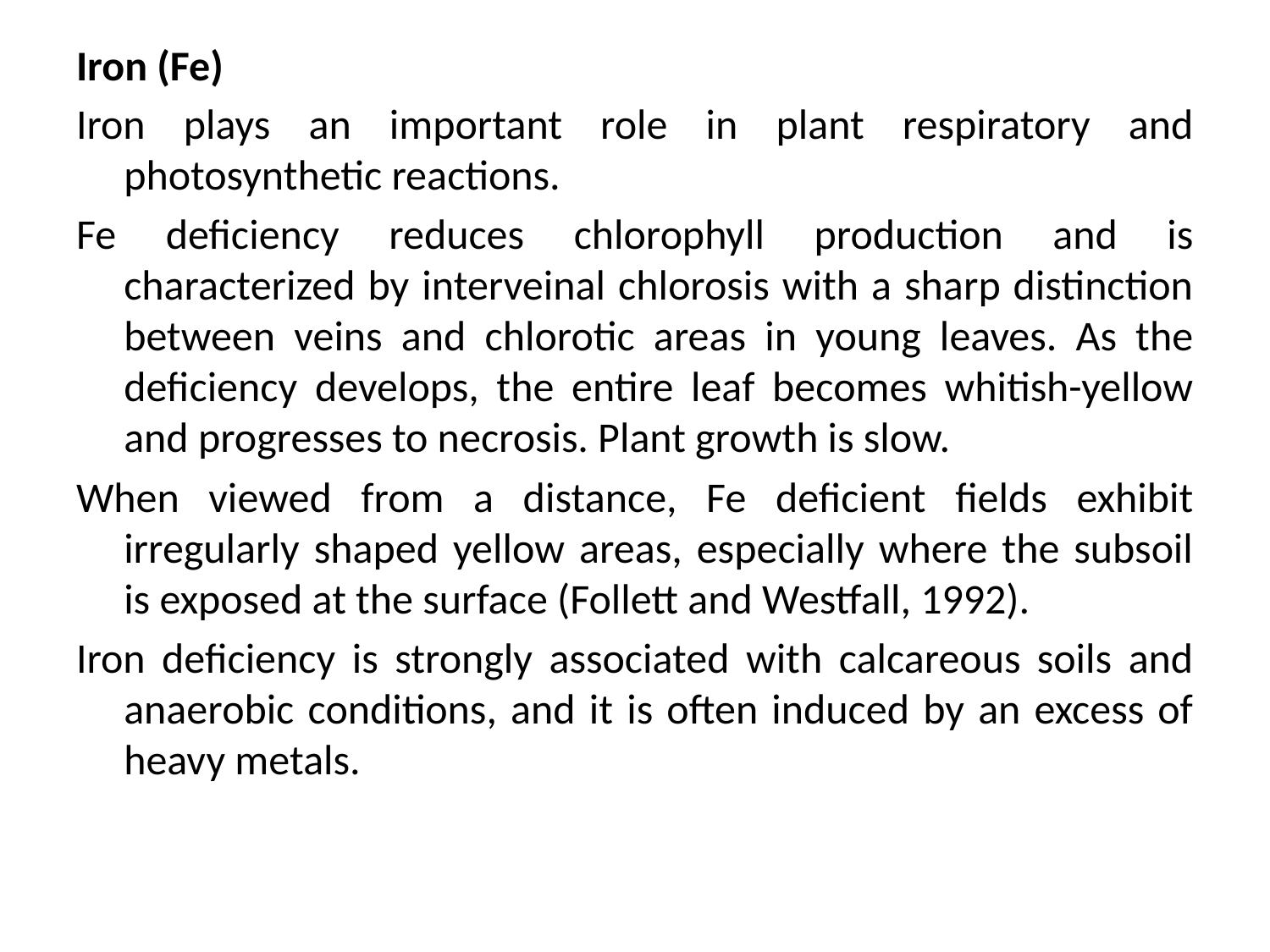

Iron (Fe)
Iron plays an important role in plant respiratory and photosynthetic reactions.
Fe deficiency reduces chlorophyll production and is characterized by interveinal chlorosis with a sharp distinction between veins and chlorotic areas in young leaves. As the deficiency develops, the entire leaf becomes whitish-yellow and progresses to necrosis. Plant growth is slow.
When viewed from a distance, Fe deficient fields exhibit irregularly shaped yellow areas, especially where the subsoil is exposed at the surface (Follett and Westfall, 1992).
Iron deficiency is strongly associated with calcareous soils and anaerobic conditions, and it is often induced by an excess of heavy metals.